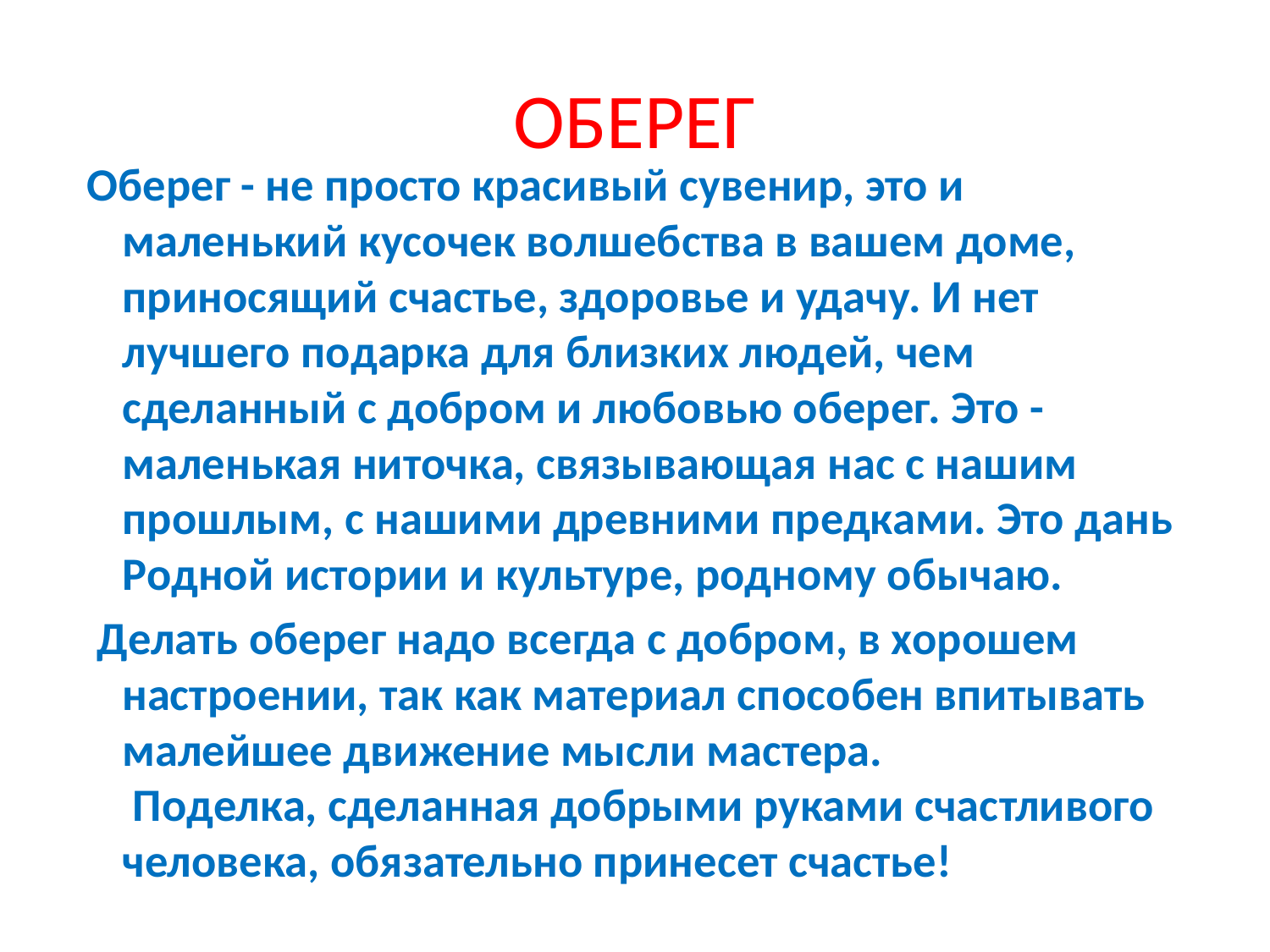

# ОБЕРЕГ
 Оберег - не просто красивый сувенир, это и маленький кусочек волшебства в вашем доме, приносящий счастье, здоровье и удачу. И нет лучшего подарка для близких людей, чем сделанный с добром и любовью оберег. Это - маленькая ниточка, связывающая нас с нашим прошлым, с нашими древними предками. Это дань Родной истории и культуре, родному обычаю.
  Делать оберег надо всегда с добром, в хорошем настроении, так как материал способен впитывать малейшее движение мысли мастера.
 Поделка, сделанная добрыми руками счастливого человека, обязательно принесет счастье!